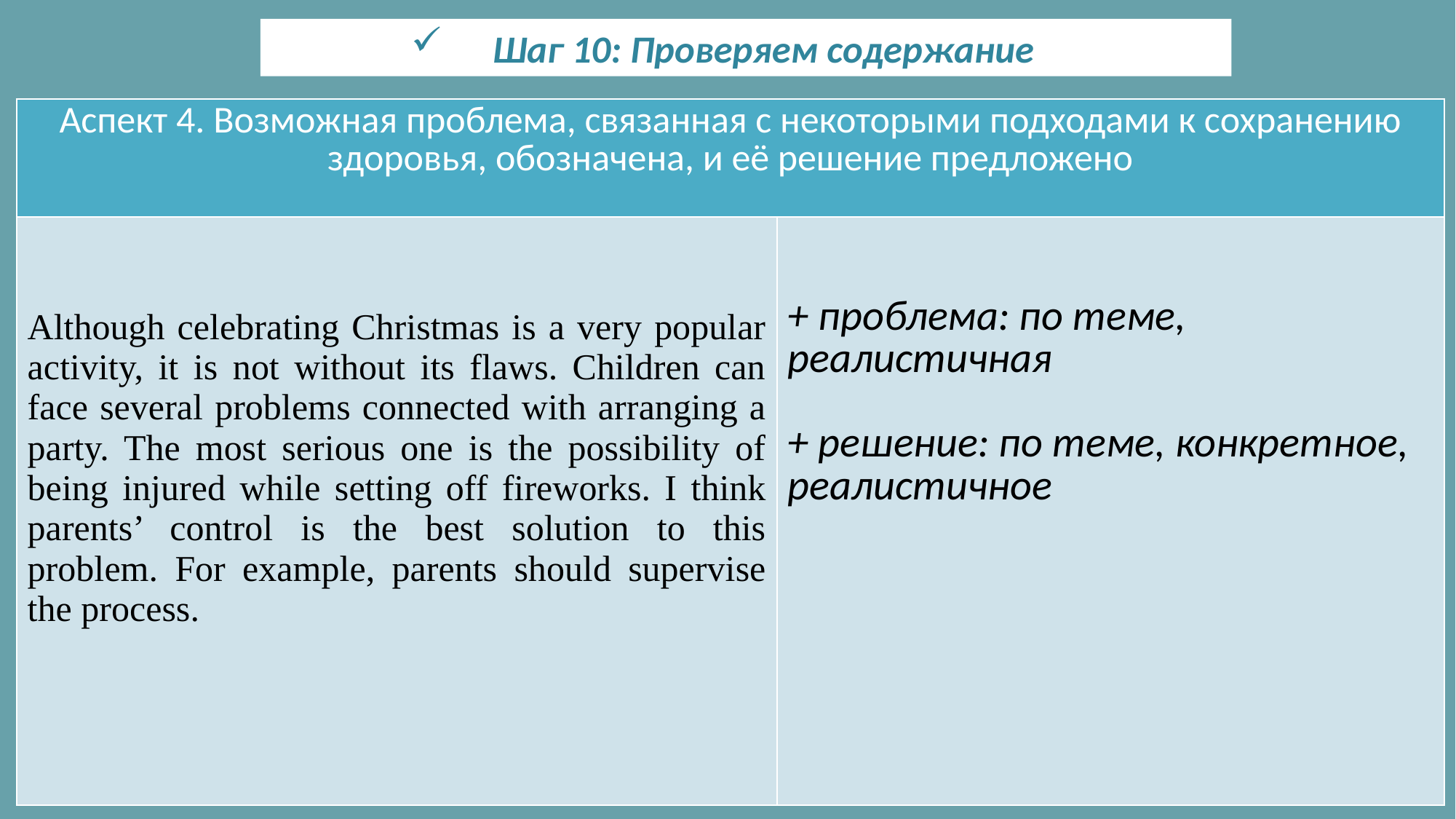

Шаг 10: Проверяем содержание

| Аспект 4. Возможная проблема, связанная с некоторыми подходами к сохранению здоровья, обозначена, и её решение предложено |  |
| --- | --- |
| Although celebrating Christmas is a very popular activity, it is not without its flaws. Children can face several problems connected with arranging a party. The most serious one is the possibility of being injured while setting off fireworks. I think parents’ control is the best solution to this problem. For example, parents should supervise the process. | + проблема: по теме, реалистичная + решение: по теме, конкретное, реалистичное |